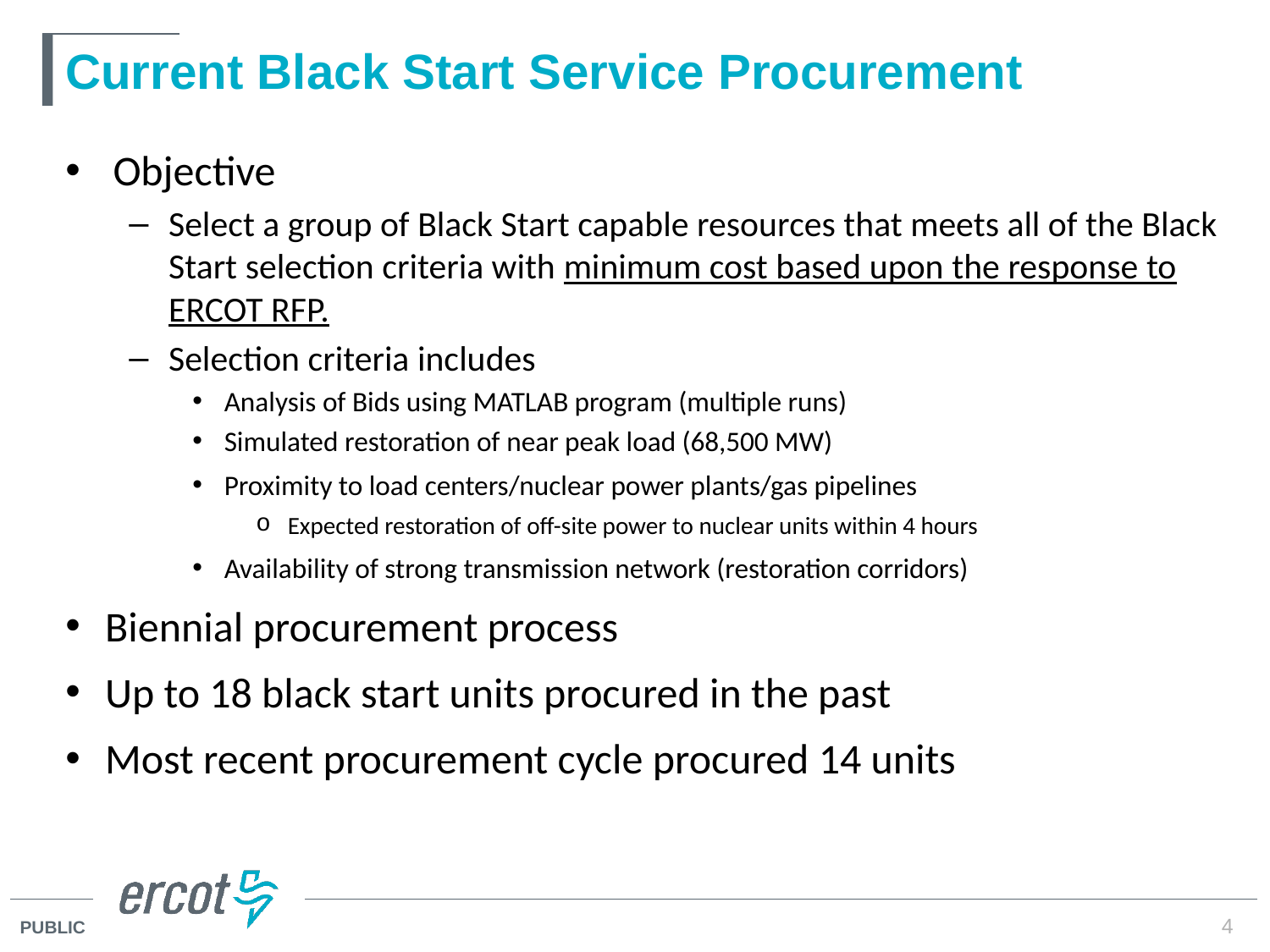

# Current Black Start Service Procurement
Objective
Select a group of Black Start capable resources that meets all of the Black Start selection criteria with minimum cost based upon the response to ERCOT RFP.
Selection criteria includes
Analysis of Bids using MATLAB program (multiple runs)
Simulated restoration of near peak load (68,500 MW)
Proximity to load centers/nuclear power plants/gas pipelines
Expected restoration of off-site power to nuclear units within 4 hours
Availability of strong transmission network (restoration corridors)
Biennial procurement process
Up to 18 black start units procured in the past
Most recent procurement cycle procured 14 units

4